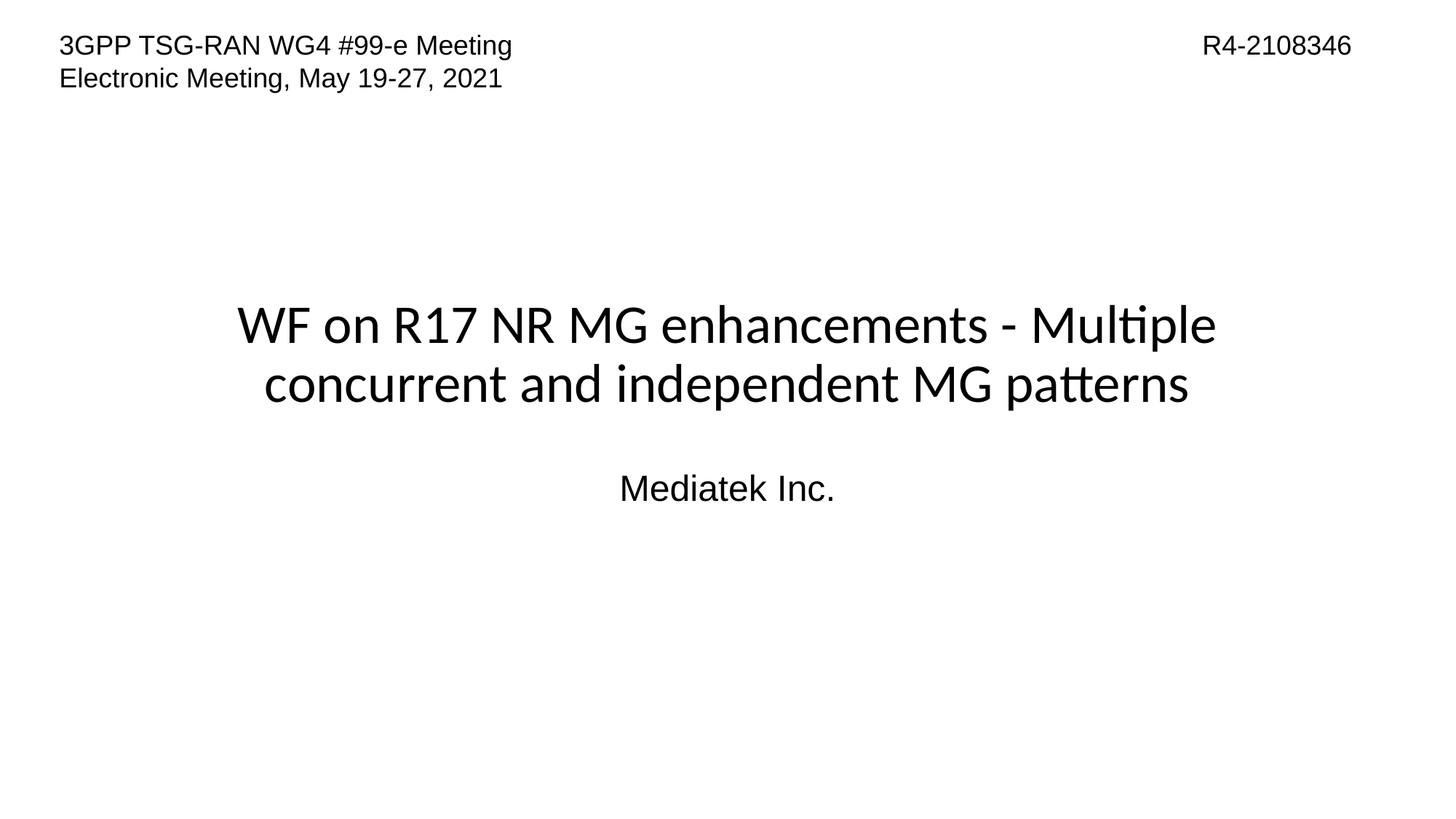

3GPP TSG-RAN WG4 #99-e Meeting
Electronic Meeting, May 19-27, 2021
R4-2108346
# WF on R17 NR MG enhancements - Multiple concurrent and independent MG patterns
Mediatek Inc.